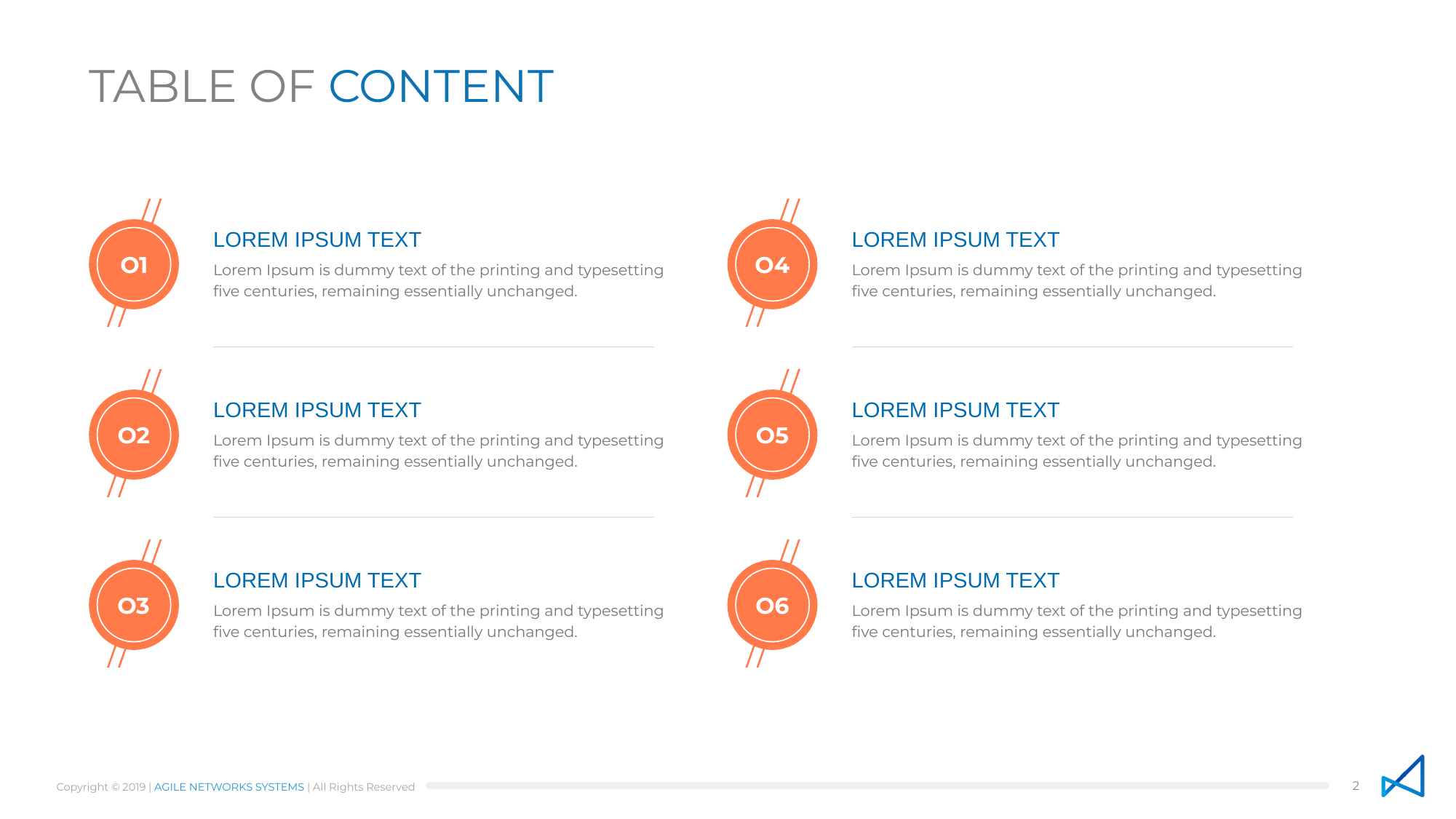

TABLE OF CONTENT

O1

O4

LOREM IPSUM TEXT
Lorem Ipsum is dummy text of the printing and typesetting  five centuries, remaining essentially unchanged.
LOREM IPSUM TEXT
Lorem Ipsum is dummy text of the printing and typesetting  five centuries, remaining essentially unchanged.

O2

O5

LOREM IPSUM TEXT
Lorem Ipsum is dummy text of the printing and typesetting  five centuries, remaining essentially unchanged.
LOREM IPSUM TEXT
Lorem Ipsum is dummy text of the printing and typesetting  five centuries, remaining essentially unchanged.

O3

O6

LOREM IPSUM TEXT
Lorem Ipsum is dummy text of the printing and typesetting  five centuries, remaining essentially unchanged.
LOREM IPSUM TEXT
Lorem Ipsum is dummy text of the printing and typesetting  five centuries, remaining essentially unchanged.
2